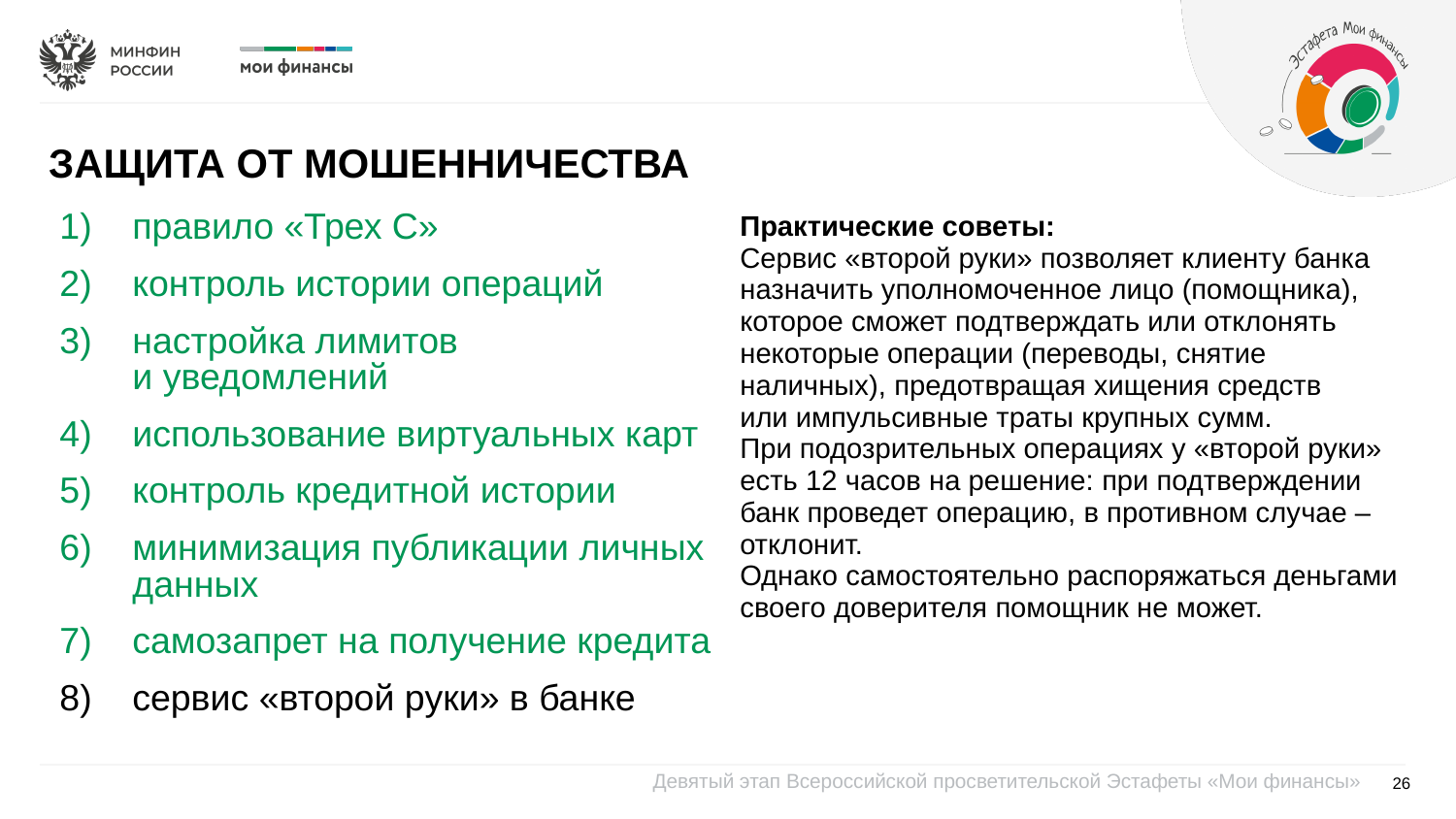

ЗАЩИТА ОТ МОШЕННИЧЕСТВА
| правило «Трех С» контроль истории операций настройка лимитов и уведомлений использование виртуальных карт контроль кредитной истории минимизация публикации личных данных самозапрет на получение кредита сервис «второй руки» в банке | Практические советы:  Сервис «второй руки» позволяет клиенту банка назначить уполномоченное лицо (помощника), которое сможет подтверждать или отклонять некоторые операции (переводы, снятие наличных), предотвращая хищения средств или импульсивные траты крупных сумм. При подозрительных операциях у «второй руки» есть 12 часов на решение: при подтверждении банк проведет операцию, в противном случае – отклонит. Однако самостоятельно распоряжаться деньгами своего доверителя помощник не может. |
| --- | --- |
26